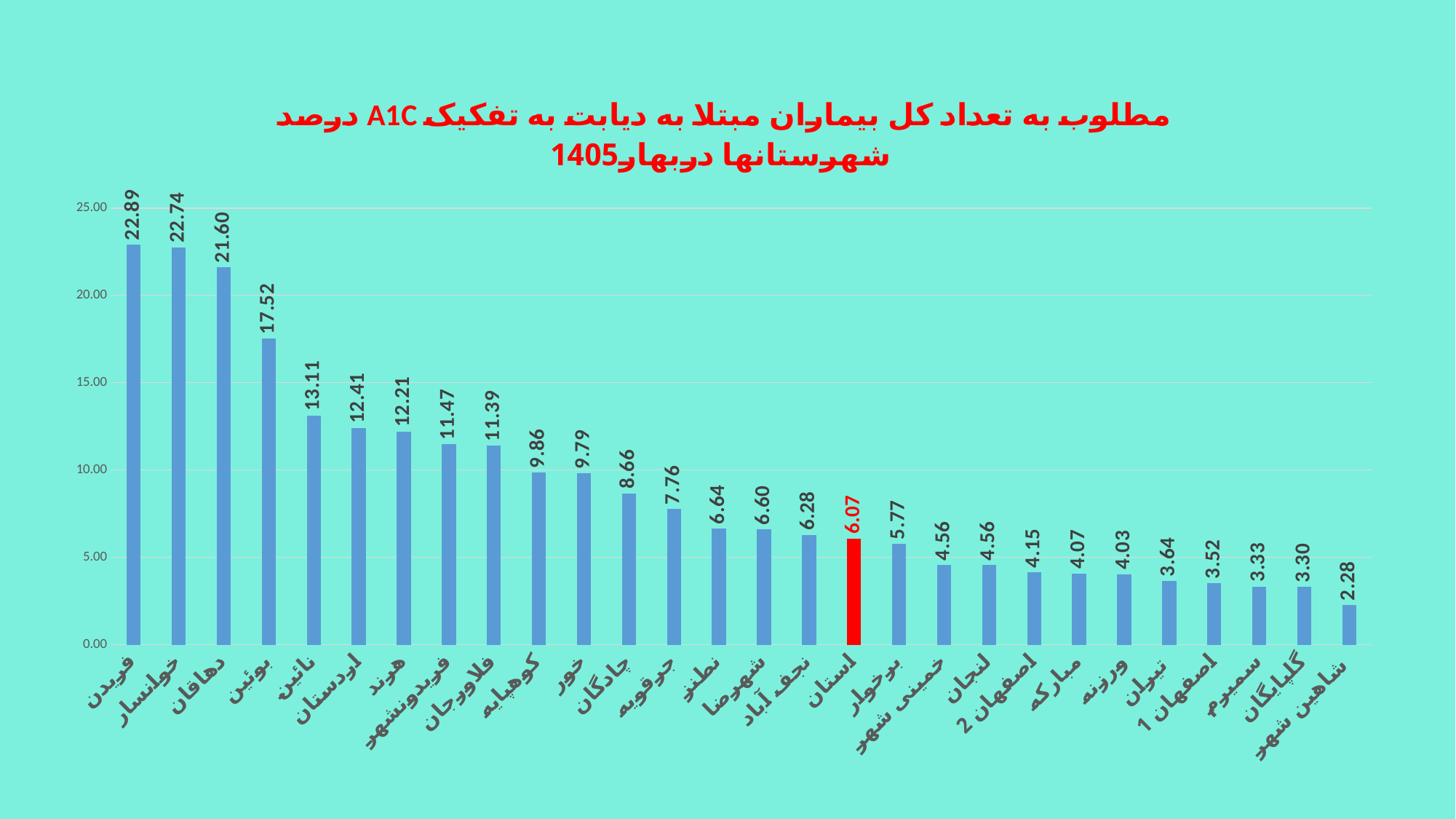

### Chart: درصد A1C مطلوب به تعداد کل بیماران مبتلا به دیابت به تفکیک شهرستانها دربهار1405

| Category | درصد A1C مطلوب به تعداد کل بیماران دیابتی  |
|---|---|
| فریدن | 22.886421861656704 |
| خوانسار | 22.740899357601712 |
| دهاقان | 21.604938271604937 |
| بوئین | 17.522245037645447 |
| نائین | 13.110647181628392 |
| اردستان | 12.413634269921694 |
| هرند | 12.206855081178594 |
| فریدونشهر | 11.47227533460803 |
| فلاورجان | 11.390780221006809 |
| کوهپایه | 9.855907780979827 |
| خور | 9.794437726723096 |
| چادگان | 8.660130718954248 |
| جرقویه | 7.757575757575758 |
| نطنز | 6.638449543328136 |
| شهرضا | 6.596246769299921 |
| نجف آباد | 6.27691443549897 |
| استان | 6.068679809148084 |
| برخوار | 5.765498344559881 |
| خمینی شهر | 4.560370620596467 |
| لنجان | 4.559384576896616 |
| اصفهان 2 | 4.14577445528307 |
| مبارکه | 4.0673518478023185 |
| ورزنه | 4.033525405971713 |
| تیران  | 3.637580897121178 |
| اصفهان 1 | 3.5230671408049363 |
| سمیرم | 3.3284241531664214 |
| گلپایگان | 3.299447119671839 |
| شاهین شهر  | 2.2765015222806535 |